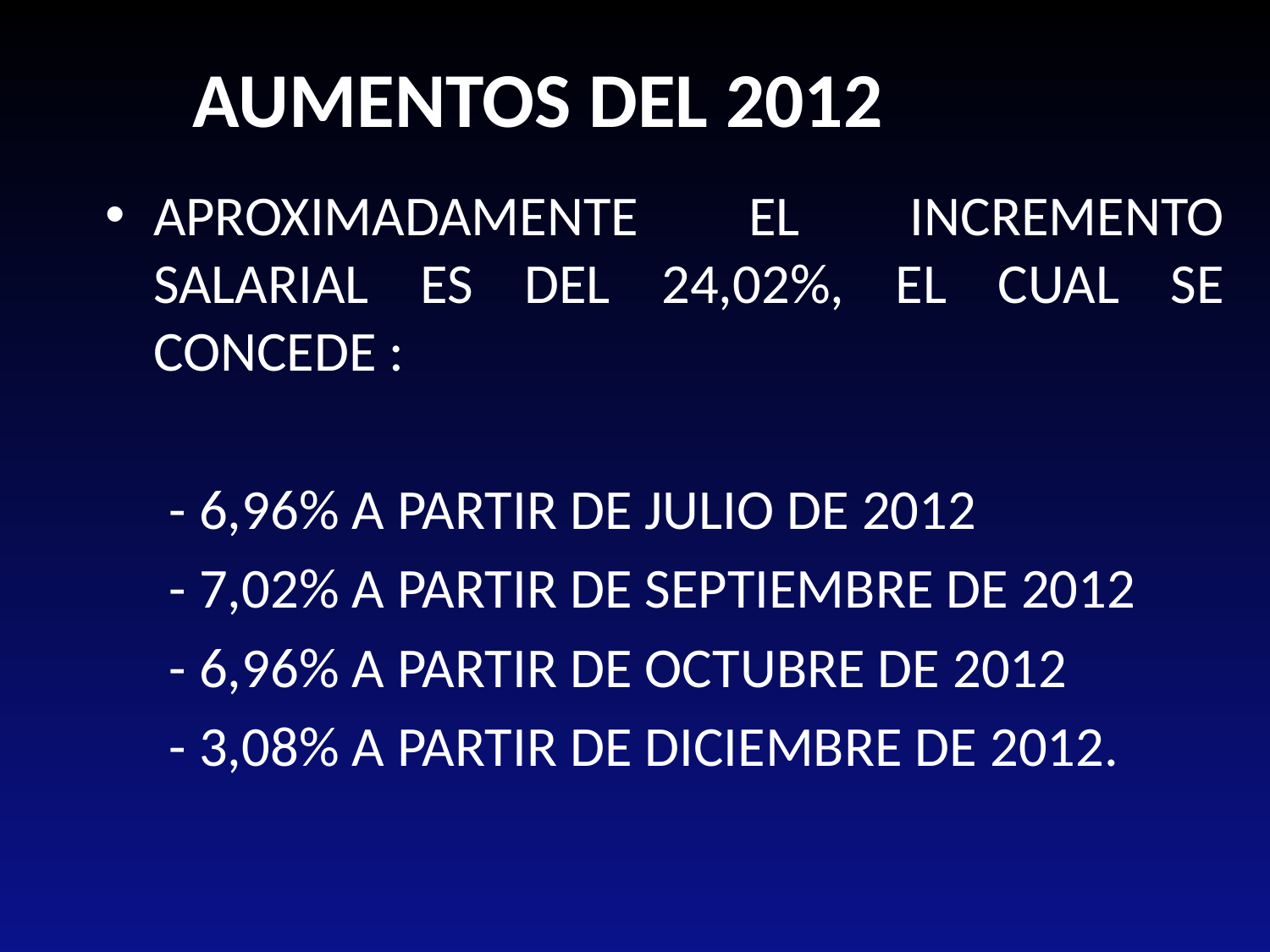

AUMENTOS DEL 2012
APROXIMADAMENTE EL INCREMENTO SALARIAL ES DEL 24,02%, EL CUAL SE CONCEDE :

     - 6,96% A PARTIR DE JULIO DE 2012
     - 7,02% A PARTIR DE SEPTIEMBRE DE 2012
     - 6,96% A PARTIR DE OCTUBRE DE 2012
     - 3,08% A PARTIR DE DICIEMBRE DE 2012.